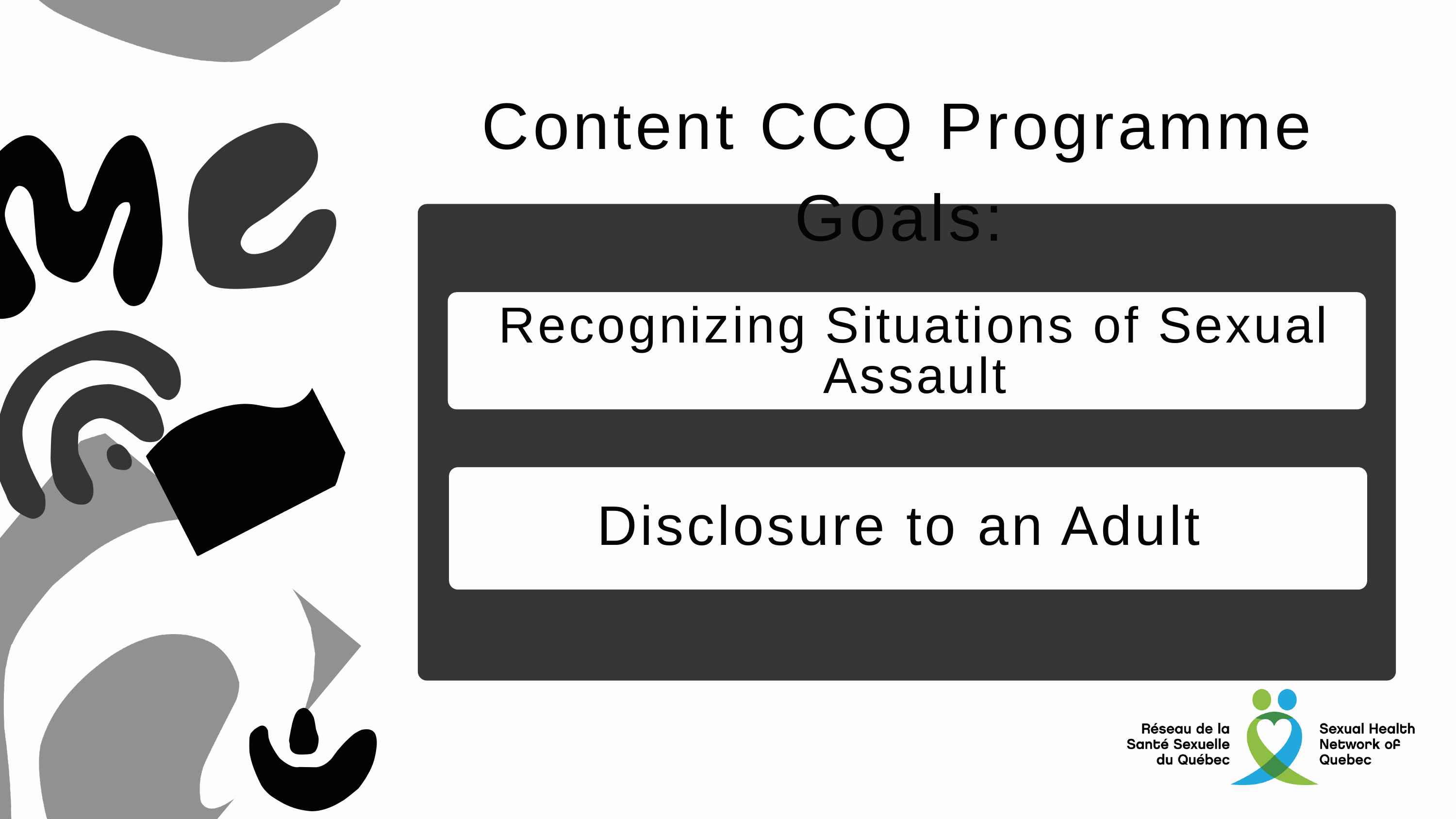

Content CCQ Programme Goals:

Recognizing Situations of Sexual Assault

Disclosure to an Adult